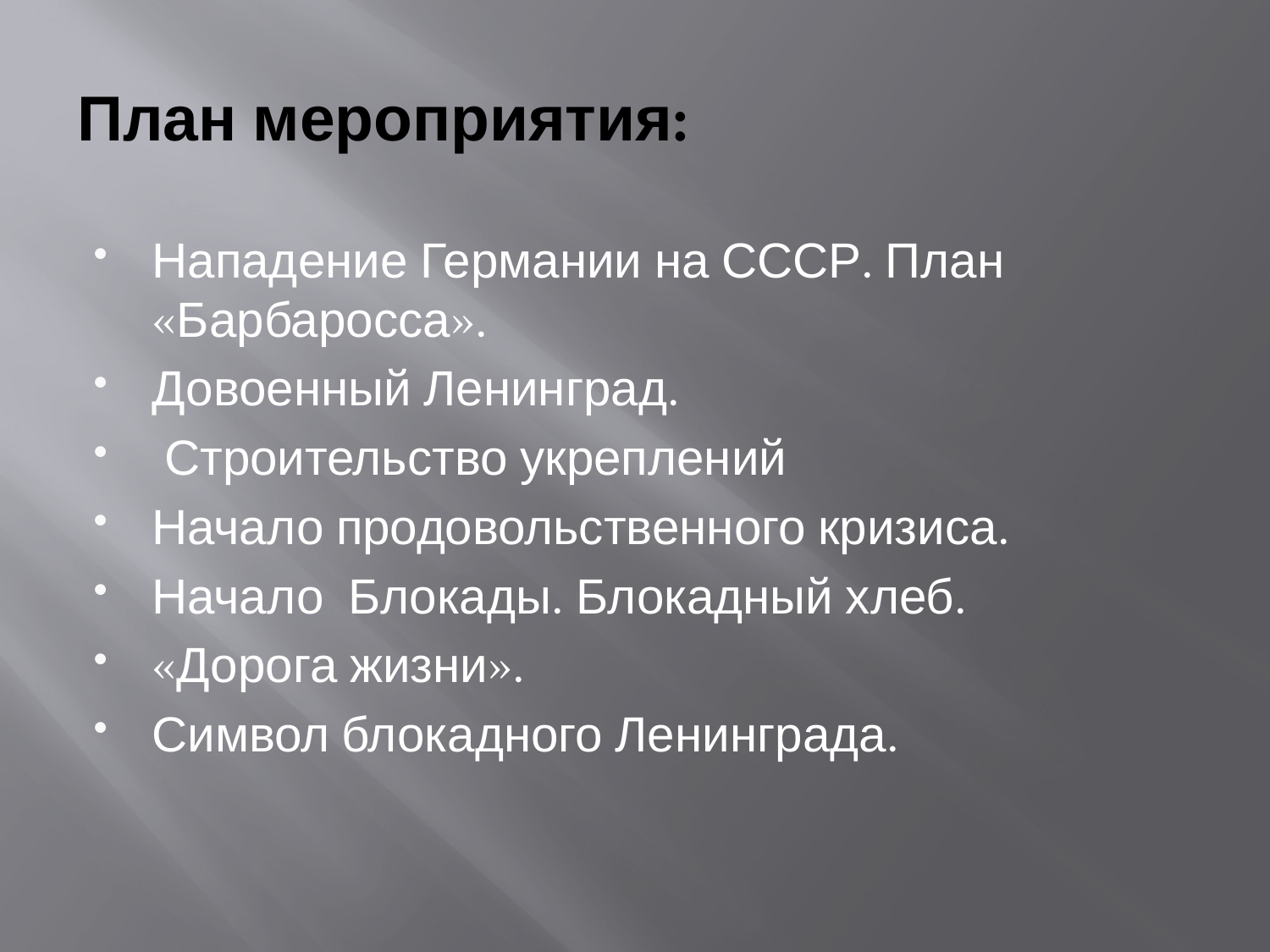

# План мероприятия:
Нападение Германии на СССР. План «Барбаросса».
Довоенный Ленинград.
 Строительство укреплений
Начало продовольственного кризиса.
Начало  Блокады. Блокадный хлеб.
«Дорога жизни».
Символ блокадного Ленинграда.